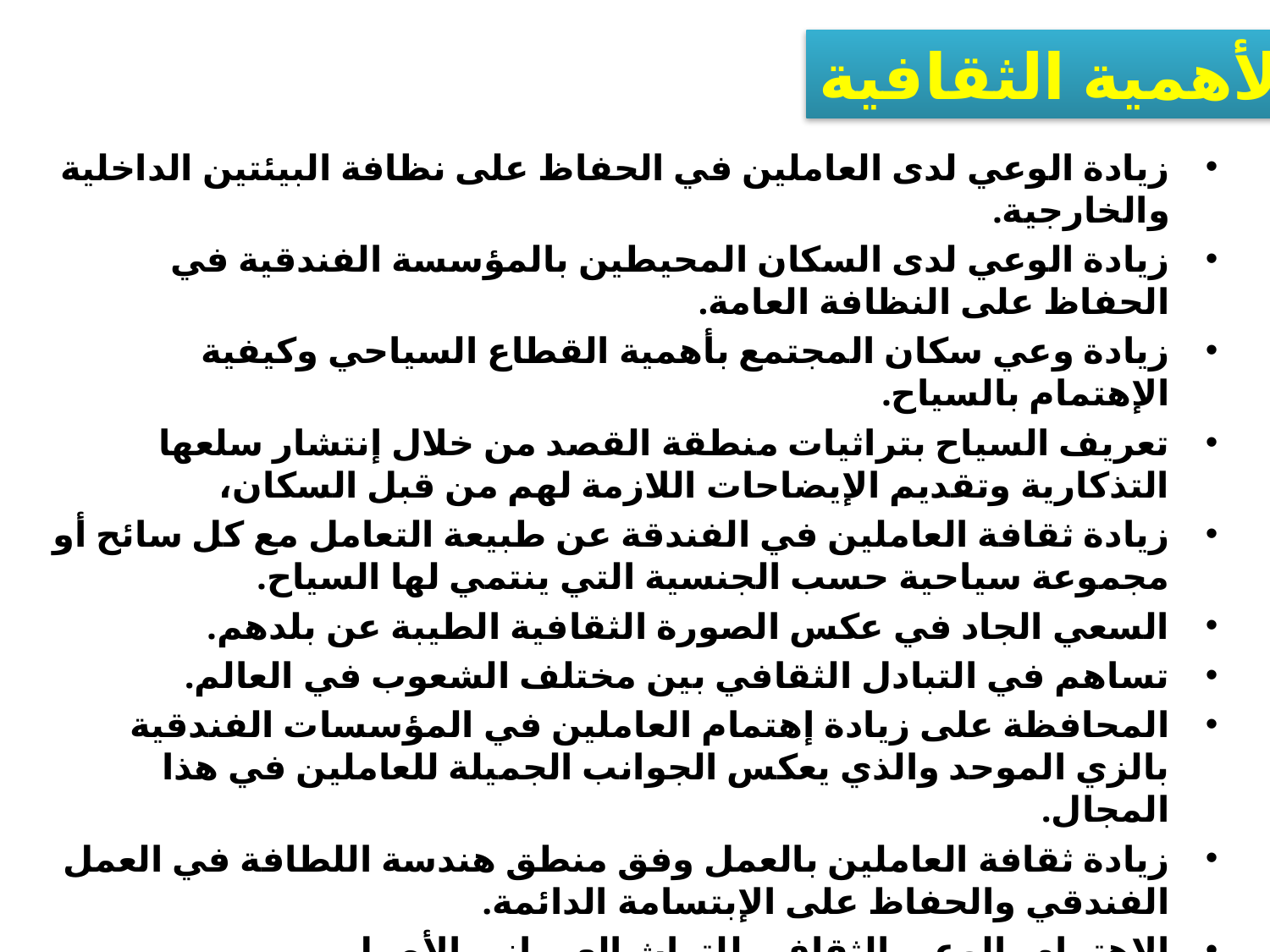

الأهمية الثقافية
زيادة الوعي لدى العاملين في الحفاظ على نظافة البيئتين الداخلية والخارجية.
زيادة الوعي لدى السكان المحيطين بالمؤسسة الفندقية في الحفاظ على النظافة العامة.
زيادة وعي سكان المجتمع بأهمية القطاع السياحي وكيفية الإهتمام بالسياح.
تعريف السياح بتراثيات منطقة القصد من خلال إنتشار سلعها التذكارية وتقديم الإيضاحات اللازمة لهم من قبل السكان،
زيادة ثقافة العاملين في الفندقة عن طبيعة التعامل مع كل سائح أو مجموعة سياحية حسب الجنسية التي ينتمي لها السياح.
السعي الجاد في عكس الصورة الثقافية الطيبة عن بلدهم.
تساهم في التبادل الثقافي بين مختلف الشعوب في العالم.
المحافظة على زيادة إهتمام العاملين في المؤسسات الفندقية بالزي الموحد والذي يعكس الجوانب الجميلة للعاملين في هذا المجال.
زيادة ثقافة العاملين بالعمل وفق منطق هندسة اللطافة في العمل الفندقي والحفاظ على الإبتسامة الدائمة.
الإهتمام بالوعي الثقافي للتراث العمراني الأصيل.